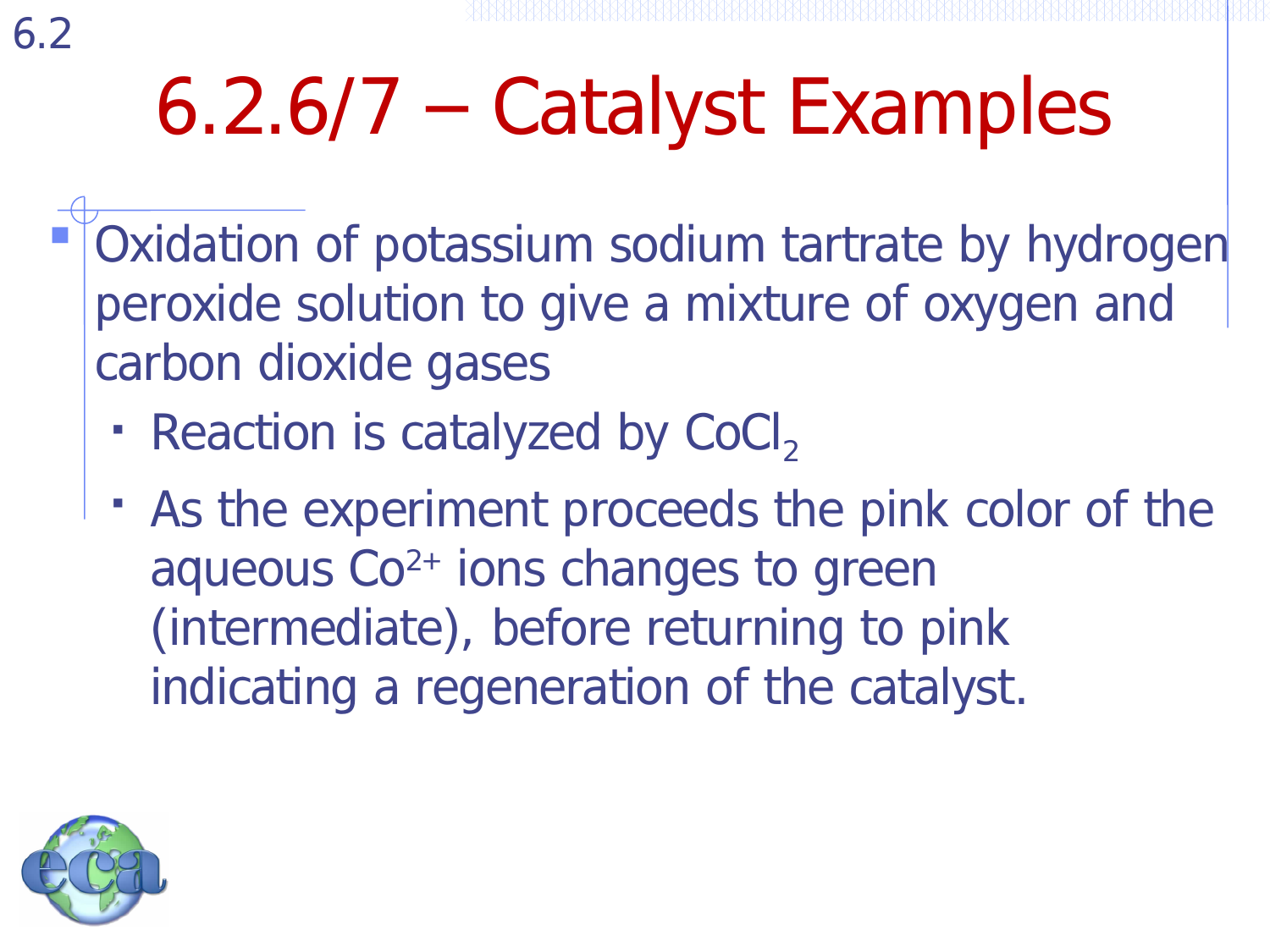

# 6.2.6/7 – Catalyst Examples
Oxidation of potassium sodium tartrate by hydrogen peroxide solution to give a mixture of oxygen and carbon dioxide gases
Reaction is catalyzed by CoCl2
As the experiment proceeds the pink color of the aqueous Co2+ ions changes to green (intermediate), before returning to pink indicating a regeneration of the catalyst.